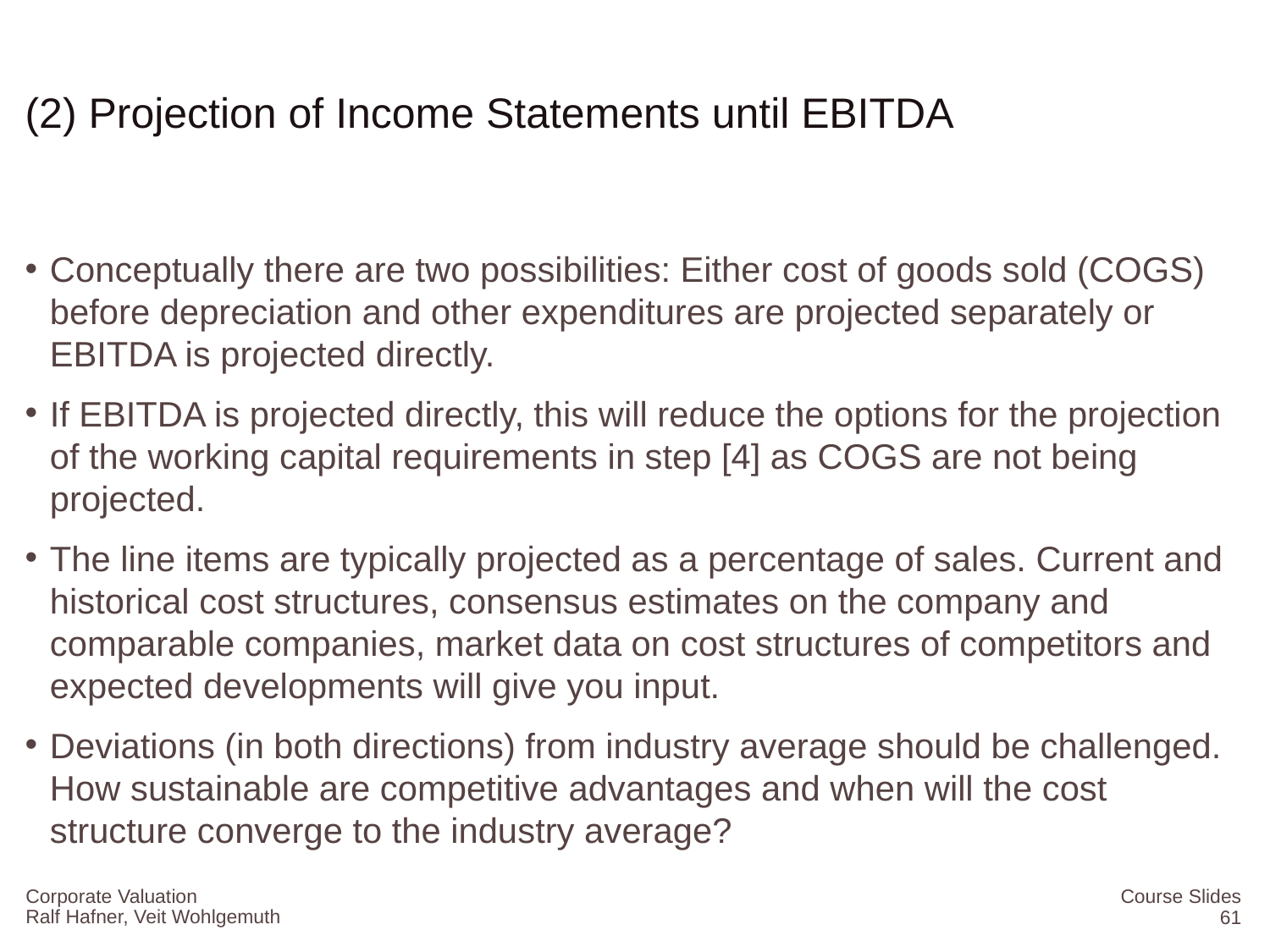

# (2) Projection of Income Statements until EBITDA
Conceptually there are two possibilities: Either cost of goods sold (COGS) before depreciation and other expenditures are projected separately or EBITDA is projected directly.
If EBITDA is projected directly, this will reduce the options for the projection of the working capital requirements in step [4] as COGS are not being projected.
The line items are typically projected as a percentage of sales. Current and historical cost structures, consensus estimates on the company and comparable companies, market data on cost structures of competitors and expected developments will give you input.
Deviations (in both directions) from industry average should be challenged. How sustainable are competitive advantages and when will the cost structure converge to the industry average?
Corporate Valuation
Course Slides
61